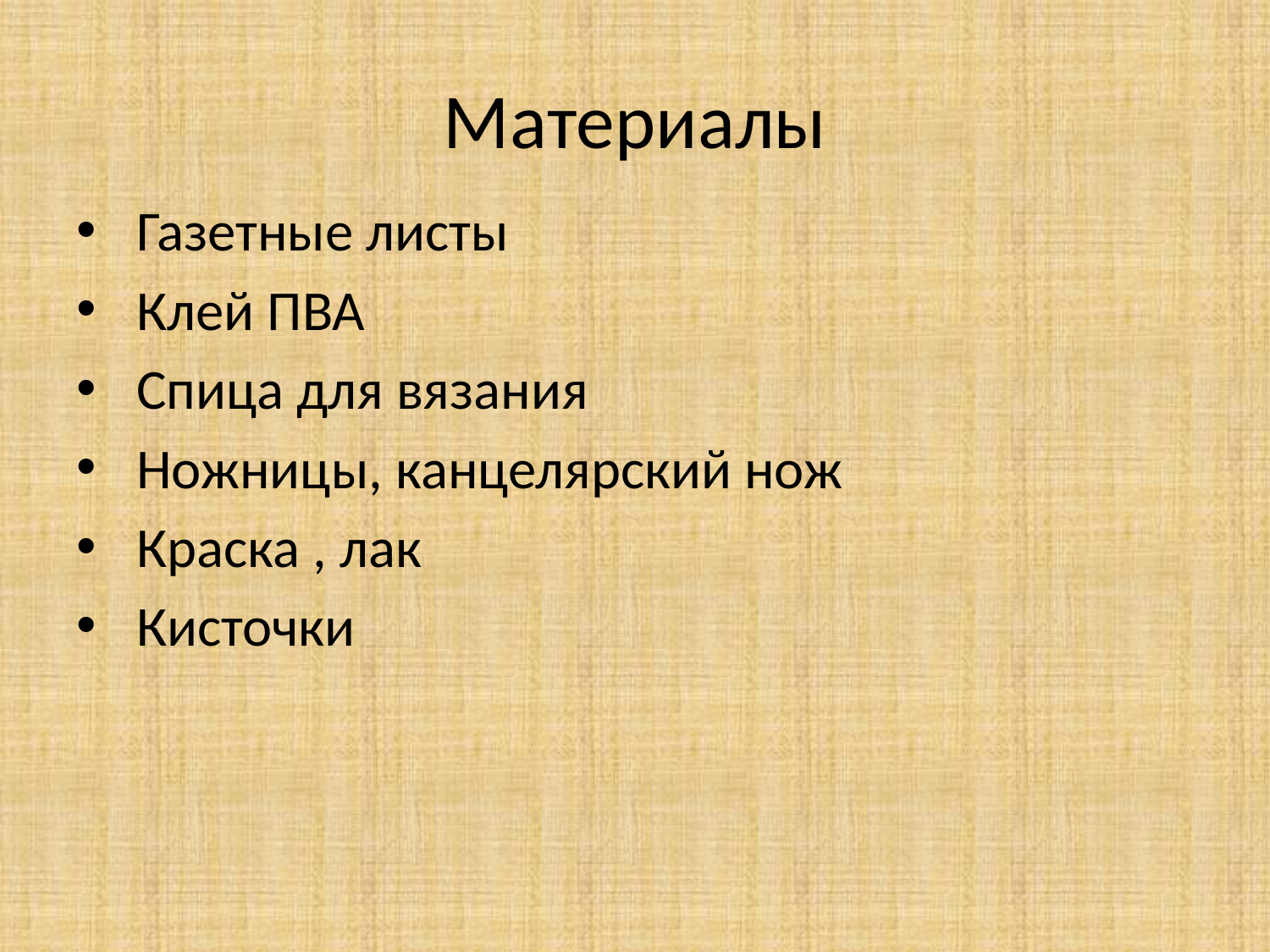

# Материалы
 Газетные листы
 Клей ПВА
 Спица для вязания
 Ножницы, канцелярский нож
 Краска , лак
 Кисточки